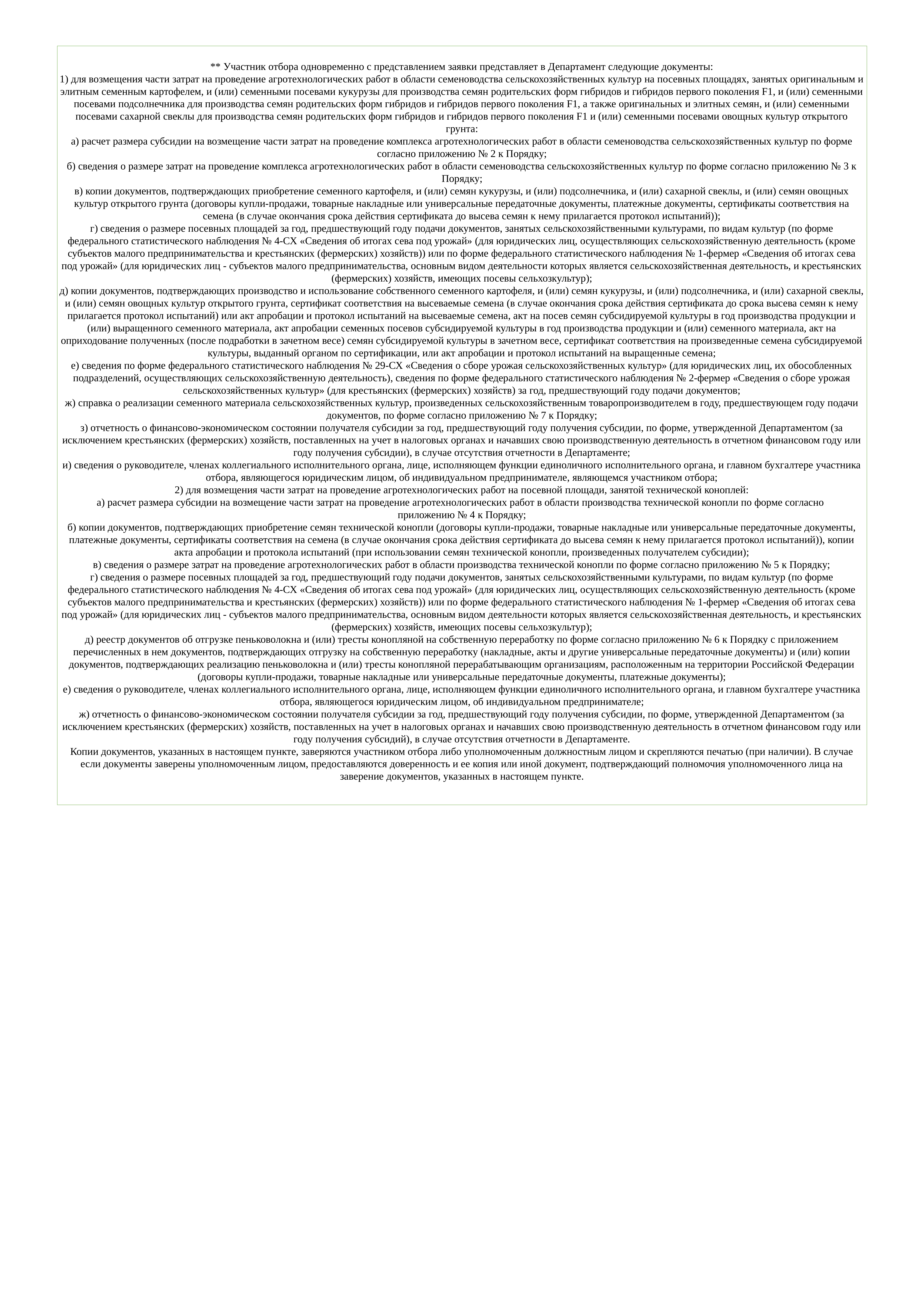

** Участник отбора одновременно с представлением заявки представляет в Департамент следующие документы:
1) для возмещения части затрат на проведение агротехнологических работ в области семеноводства сельскохозяйственных культур на посевных площадях, занятых оригинальным и элитным семенным картофелем, и (или) семенными посевами кукурузы для производства семян родительских форм гибридов и гибридов первого поколения F1, и (или) семенными посевами подсолнечника для производства семян родительских форм гибридов и гибридов первого поколения F1, а также оригинальных и элитных семян, и (или) семенными посевами сахарной свеклы для производства семян родительских форм гибридов и гибридов первого поколения F1 и (или) семенными посевами овощных культур открытого грунта:
а) расчет размера субсидии на возмещение части затрат на проведение комплекса агротехнологических работ в области семеноводства сельскохозяйственных культур по форме согласно приложению № 2 к Порядку;
б) сведения о размере затрат на проведение комплекса агротехнологических работ в области семеноводства сельскохозяйственных культур по форме согласно приложению № 3 к Порядку;
в) копии документов, подтверждающих приобретение семенного картофеля, и (или) семян кукурузы, и (или) подсолнечника, и (или) сахарной свеклы, и (или) семян овощных культур открытого грунта (договоры купли-продажи, товарные накладные или универсальные передаточные документы, платежные документы, сертификаты соответствия на семена (в случае окончания срока действия сертификата до высева семян к нему прилагается протокол испытаний));
г) сведения о размере посевных площадей за год, предшествующий году подачи документов, занятых сельскохозяйственными культурами, по видам культур (по форме федерального статистического наблюдения № 4-СХ «Сведения об итогах сева под урожай» (для юридических лиц, осуществляющих сельскохозяйственную деятельность (кроме субъектов малого предпринимательства и крестьянских (фермерских) хозяйств)) или по форме федерального статистического наблюдения № 1-фермер «Сведения об итогах сева под урожай» (для юридических лиц - субъектов малого предпринимательства, основным видом деятельности которых является сельскохозяйственная деятельность, и крестьянских (фермерских) хозяйств, имеющих посевы сельхозкультур);
д) копии документов, подтверждающих производство и использование собственного семенного картофеля, и (или) семян кукурузы, и (или) подсолнечника, и (или) сахарной свеклы, и (или) семян овощных культур открытого грунта, сертификат соответствия на высеваемые семена (в случае окончания срока действия сертификата до срока высева семян к нему прилагается протокол испытаний) или акт апробации и протокол испытаний на высеваемые семена, акт на посев семян субсидируемой культуры в год производства продукции и (или) выращенного семенного материала, акт апробации семенных посевов субсидируемой культуры в год производства продукции и (или) семенного материала, акт на оприходование полученных (после подработки в зачетном весе) семян субсидируемой культуры в зачетном весе, сертификат соответствия на произведенные семена субсидируемой культуры, выданный органом по сертификации, или акт апробации и протокол испытаний на выращенные семена;
е) сведения по форме федерального статистического наблюдения № 29-СХ «Сведения о сборе урожая сельскохозяйственных культур» (для юридических лиц, их обособленных подразделений, осуществляющих сельскохозяйственную деятельность), сведения по форме федерального статистического наблюдения № 2-фермер «Сведения о сборе урожая сельскохозяйственных культур» (для крестьянских (фермерских) хозяйств) за год, предшествующий году подачи документов;
ж) справка о реализации семенного материала сельскохозяйственных культур, произведенных сельскохозяйственным товаропроизводителем в году, предшествующем году подачи документов, по форме согласно приложению № 7 к Порядку;
з) отчетность о финансово-экономическом состоянии получателя субсидии за год, предшествующий году получения субсидии, по форме, утвержденной Департаментом (за исключением крестьянских (фермерских) хозяйств, поставленных на учет в налоговых органах и начавших свою производственную деятельность в отчетном финансовом году или году получения субсидии), в случае отсутствия отчетности в Департаменте;
и) сведения о руководителе, членах коллегиального исполнительного органа, лице, исполняющем функции единоличного исполнительного органа, и главном бухгалтере участника отбора, являющегося юридическим лицом, об индивидуальном предпринимателе, являющемся участником отбора;
2) для возмещения части затрат на проведение агротехнологических работ на посевной площади, занятой технической коноплей:
а) расчет размера субсидии на возмещение части затрат на проведение агротехнологических работ в области производства технической конопли по форме согласно
приложению № 4 к Порядку;
б) копии документов, подтверждающих приобретение семян технической конопли (договоры купли-продажи, товарные накладные или универсальные передаточные документы, платежные документы, сертификаты соответствия на семена (в случае окончания срока действия сертификата до высева семян к нему прилагается протокол испытаний)), копии акта апробации и протокола испытаний (при использовании семян технической конопли, произведенных получателем субсидии);
в) сведения о размере затрат на проведение агротехнологических работ в области производства технической конопли по форме согласно приложению № 5 к Порядку;
г) сведения о размере посевных площадей за год, предшествующий году подачи документов, занятых сельскохозяйственными культурами, по видам культур (по форме федерального статистического наблюдения № 4-СХ «Сведения об итогах сева под урожай» (для юридических лиц, осуществляющих сельскохозяйственную деятельность (кроме субъектов малого предпринимательства и крестьянских (фермерских) хозяйств)) или по форме федерального статистического наблюдения № 1-фермер «Сведения об итогах сева под урожай» (для юридических лиц - субъектов малого предпринимательства, основным видом деятельности которых является сельскохозяйственная деятельность, и крестьянских (фермерских) хозяйств, имеющих посевы сельхозкультур);
д) реестр документов об отгрузке пеньковолокна и (или) тресты конопляной на собственную переработку по форме согласно приложению № 6 к Порядку с приложением перечисленных в нем документов, подтверждающих отгрузку на собственную переработку (накладные, акты и другие универсальные передаточные документы) и (или) копии документов, подтверждающих реализацию пеньковолокна и (или) тресты конопляной перерабатывающим организациям, расположенным на территории Российской Федерации (договоры купли-продажи, товарные накладные или универсальные передаточные документы, платежные документы);
е) сведения о руководителе, членах коллегиального исполнительного органа, лице, исполняющем функции единоличного исполнительного органа, и главном бухгалтере участника отбора, являющегося юридическим лицом, об индивидуальном предпринимателе;
ж) отчетность о финансово-экономическом состоянии получателя субсидии за год, предшествующий году получения субсидии, по форме, утвержденной Департаментом (за исключением крестьянских (фермерских) хозяйств, поставленных на учет в налоговых органах и начавших свою производственную деятельность в отчетном финансовом году или году получения субсидий), в случае отсутствия отчетности в Департаменте.
Копии документов, указанных в настоящем пункте, заверяются участником отбора либо уполномоченным должностным лицом и скрепляются печатью (при наличии). В случае если документы заверены уполномоченным лицом, предоставляются доверенность и ее копия или иной документ, подтверждающий полномочия уполномоченного лица на заверение документов, указанных в настоящем пункте.